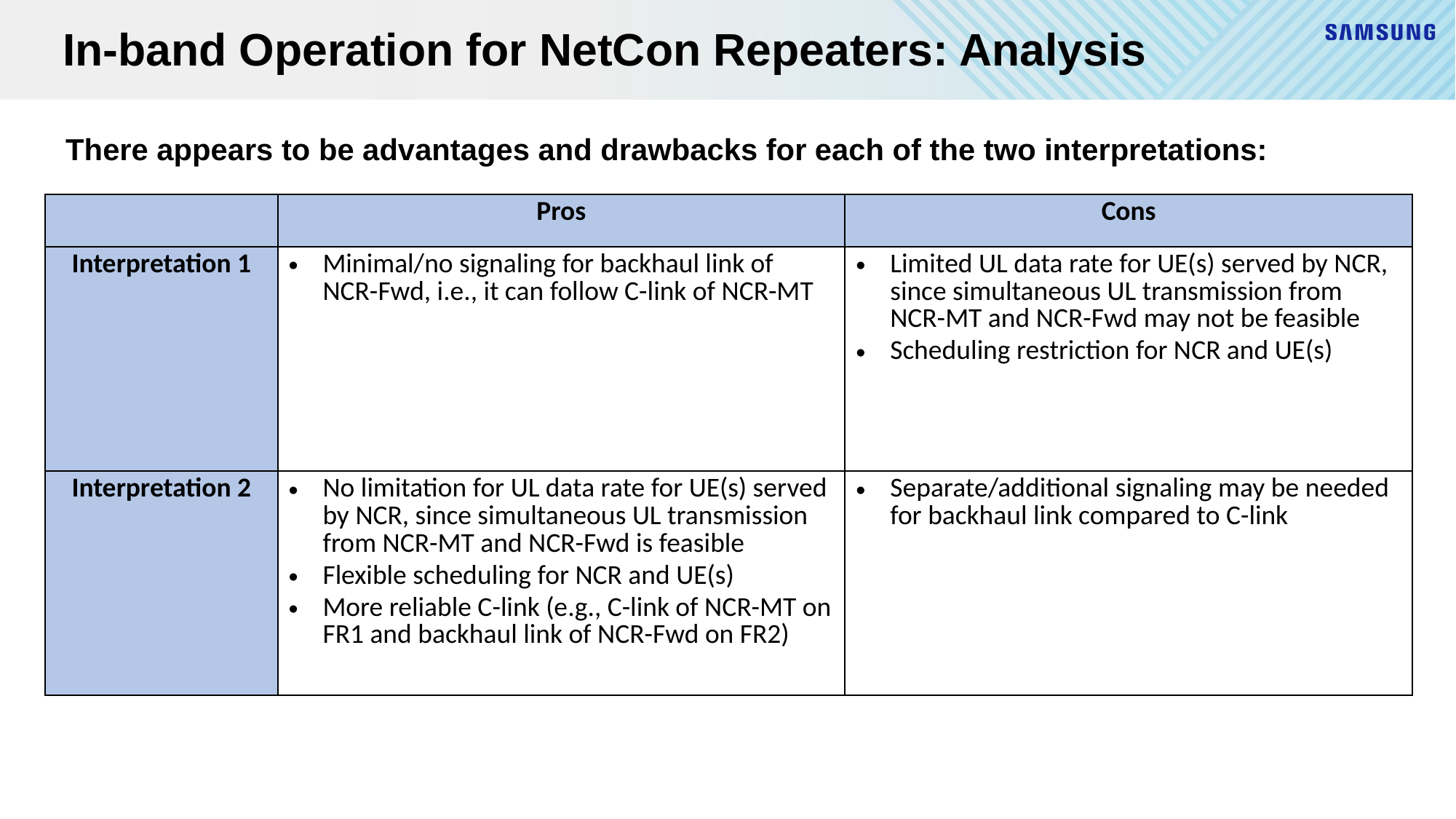

# In-band Operation for NetCon Repeaters: Analysis
There appears to be advantages and drawbacks for each of the two interpretations:
|  | Pros | Cons |
| --- | --- | --- |
| Interpretation 1 | Minimal/no signaling for backhaul link of NCR-Fwd, i.e., it can follow C-link of NCR-MT | Limited UL data rate for UE(s) served by NCR, since simultaneous UL transmission from NCR-MT and NCR-Fwd may not be feasible Scheduling restriction for NCR and UE(s) |
| Interpretation 2 | No limitation for UL data rate for UE(s) served by NCR, since simultaneous UL transmission from NCR-MT and NCR-Fwd is feasible Flexible scheduling for NCR and UE(s) More reliable C-link (e.g., C-link of NCR-MT on FR1 and backhaul link of NCR-Fwd on FR2) | Separate/additional signaling may be needed for backhaul link compared to C-link |